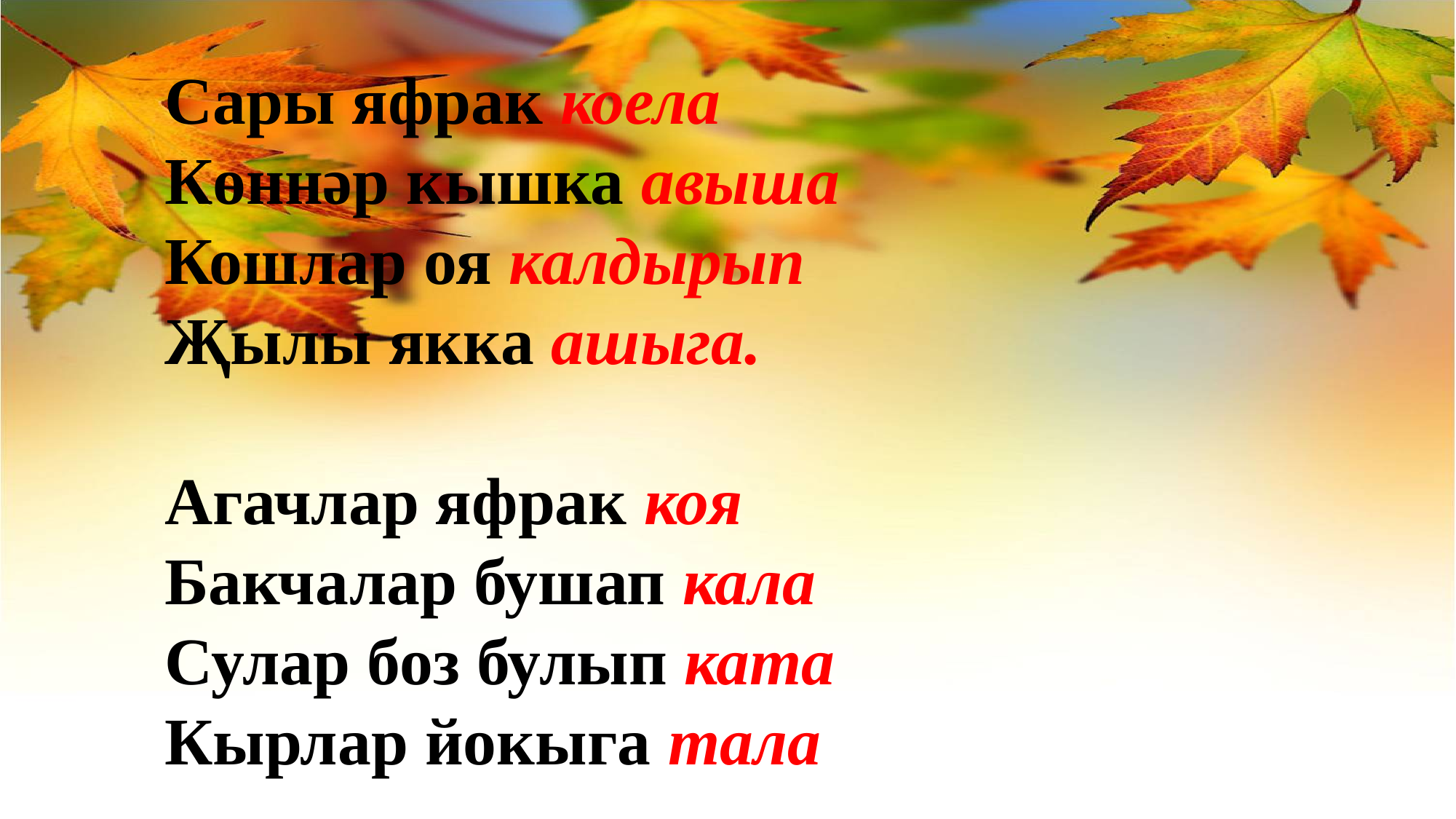

Сары яфрак коела
Көннәр кышка авыша
Кошлар оя калдырып
Җылы якка ашыга.

Агачлар яфрак коя
Бакчалар бушап кала
Сулар боз булып ката
Кырлар йокыга тала

#